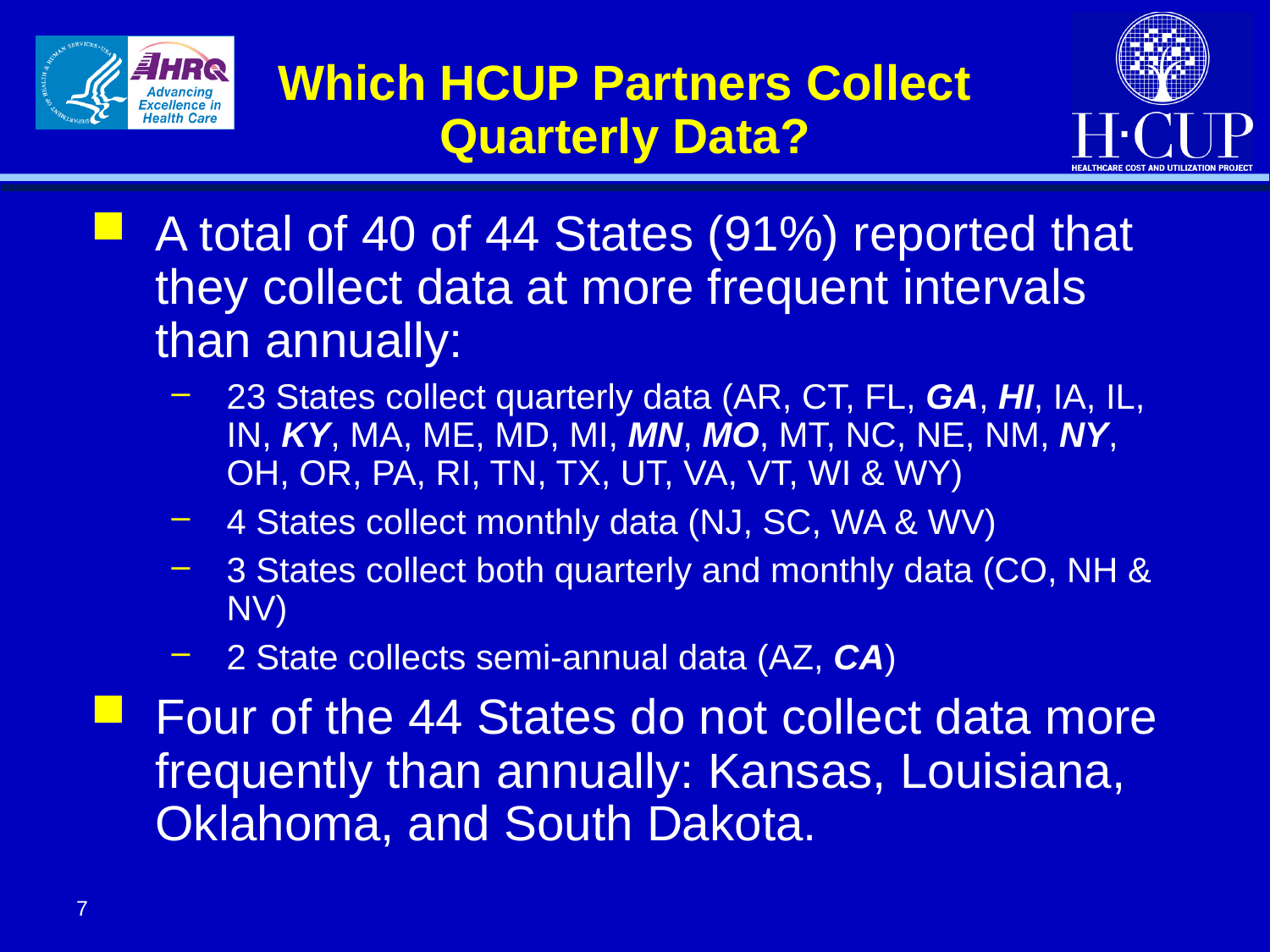

# Which HCUP Partners Collect Quarterly Data?
A total of 40 of 44 States (91%) reported that they collect data at more frequent intervals than annually:
23 States collect quarterly data (AR, CT, FL, GA, HI, IA, IL, IN, KY, MA, ME, MD, MI, MN, MO, MT, NC, NE, NM, NY, OH, OR, PA, RI, TN, TX, UT, VA, VT, WI & WY)
4 States collect monthly data (NJ, SC, WA & WV)
3 States collect both quarterly and monthly data (CO, NH & NV)
2 State collects semi-annual data (AZ, CA)
Four of the 44 States do not collect data more frequently than annually: Kansas, Louisiana, Oklahoma, and South Dakota.

7